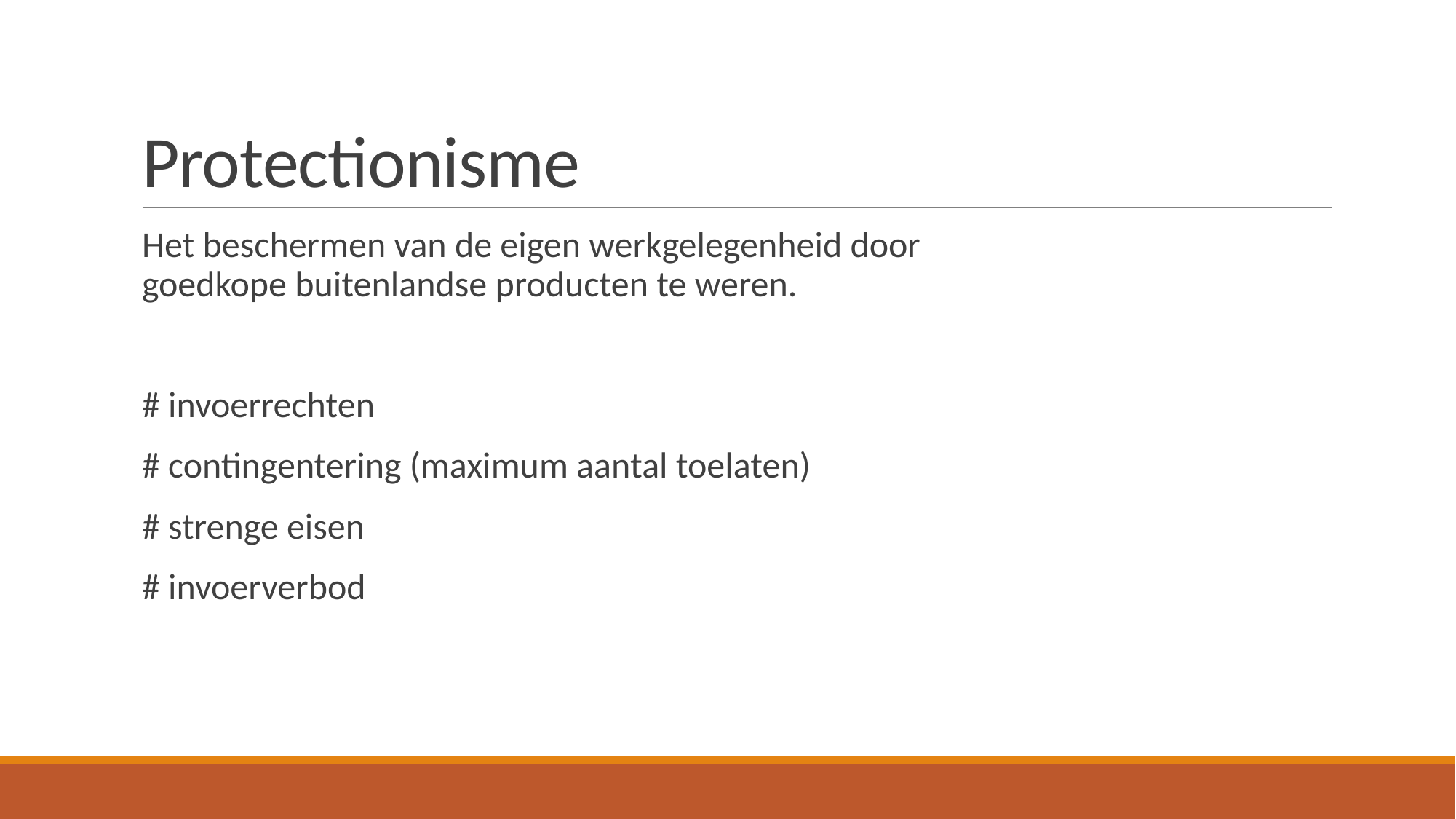

# Protectionisme
Het beschermen van de eigen werkgelegenheid door goedkope buitenlandse producten te weren.

# invoerrechten
# contingentering (maximum aantal toelaten)
# strenge eisen
# invoerverbod